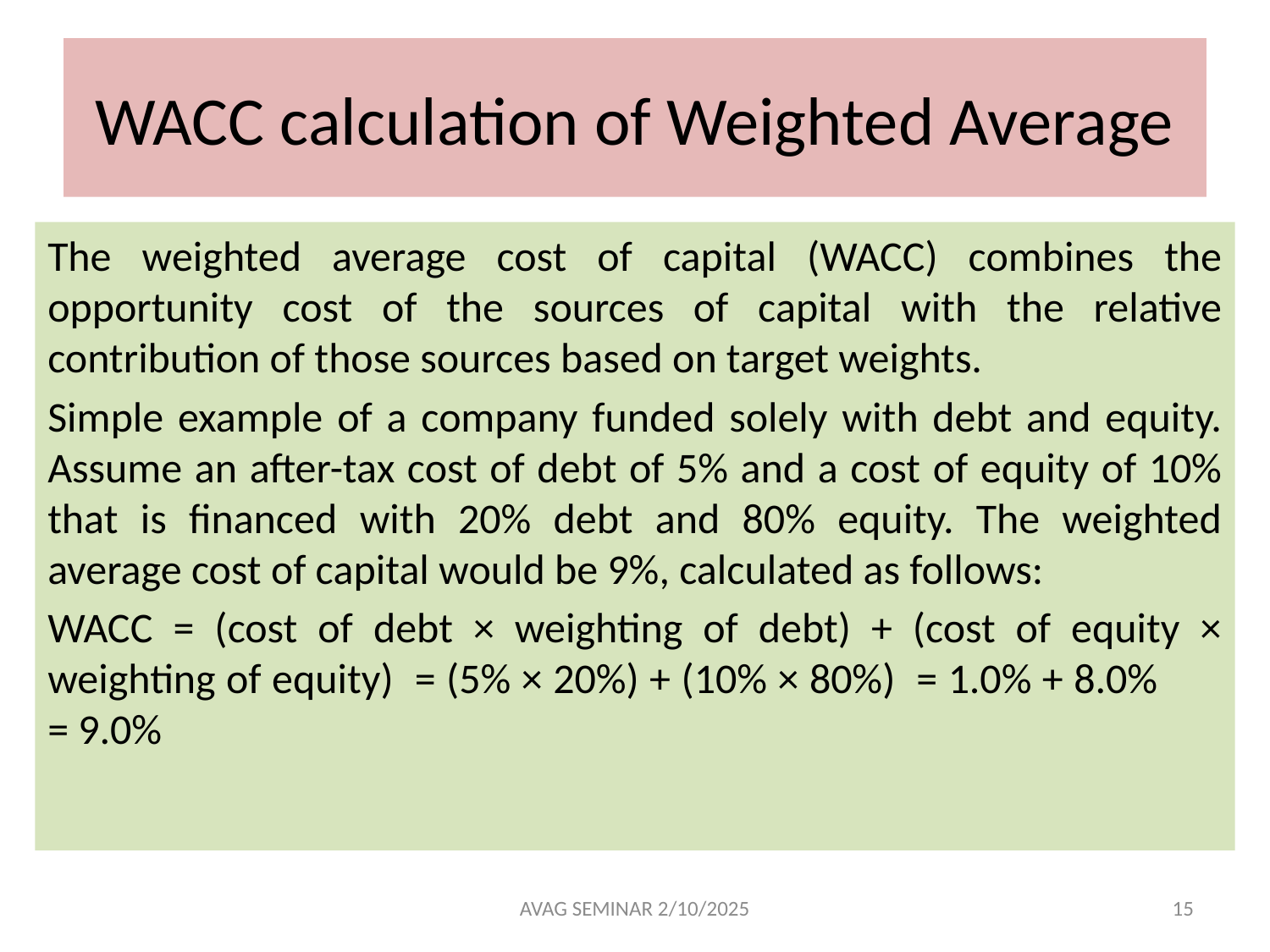

# WACC calculation of Weighted Average
The weighted average cost of capital (WACC) combines the opportunity cost of the sources of capital with the relative contribution of those sources based on target weights.
Simple example of a company funded solely with debt and equity. Assume an after-tax cost of debt of 5% and a cost of equity of 10% that is financed with 20% debt and 80% equity. The weighted average cost of capital would be 9%, calculated as follows:
WACC = (cost of debt × weighting of debt) + (cost of equity × weighting of equity)  = (5% × 20%) + (10% × 80%)  = 1.0% + 8.0%       = 9.0%
AVAG SEMINAR 2/10/2025
15